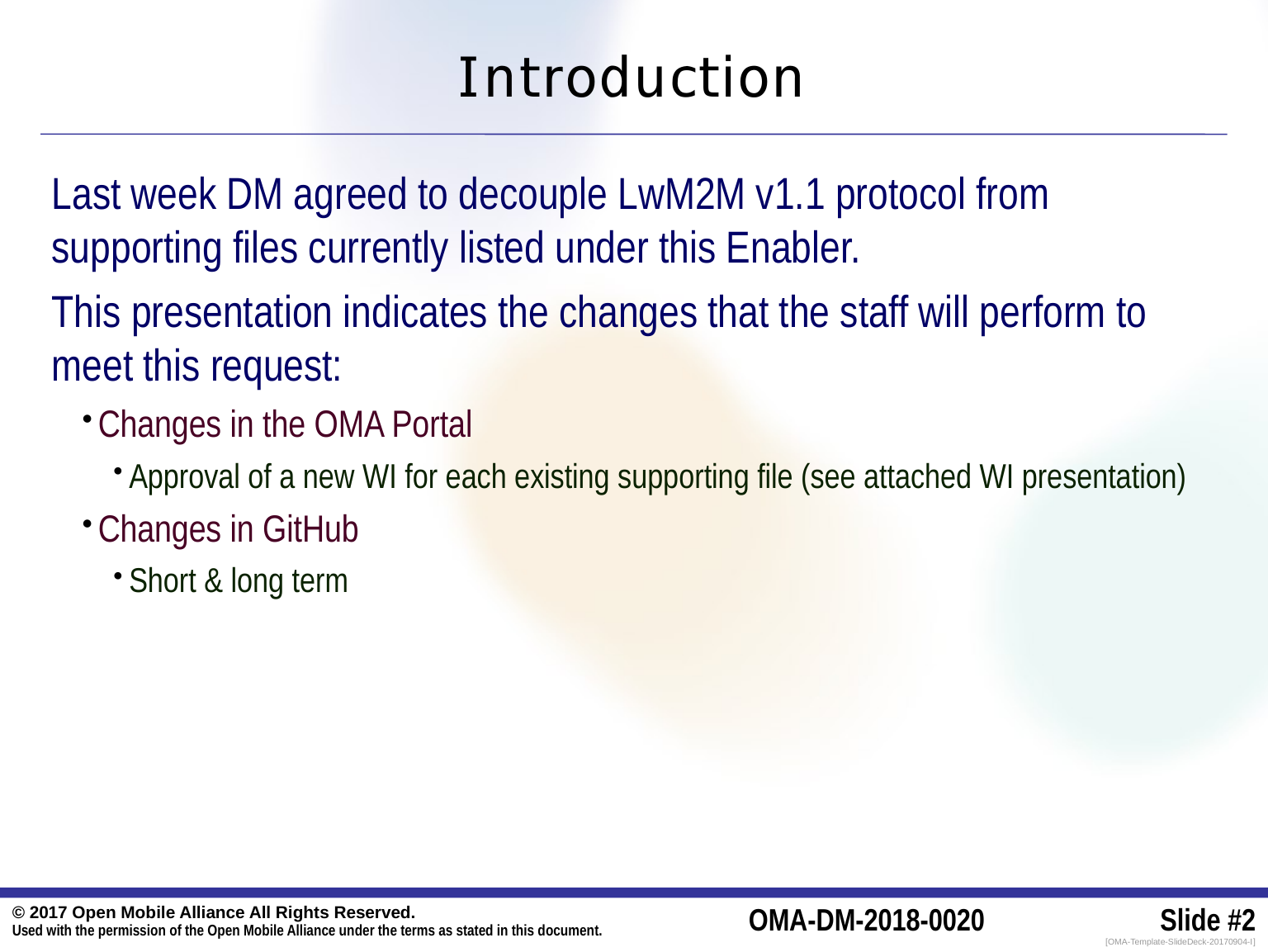

# Introduction
Last week DM agreed to decouple LwM2M v1.1 protocol from supporting files currently listed under this Enabler.
This presentation indicates the changes that the staff will perform to meet this request:
Changes in the OMA Portal
Approval of a new WI for each existing supporting file (see attached WI presentation)
Changes in GitHub
Short & long term